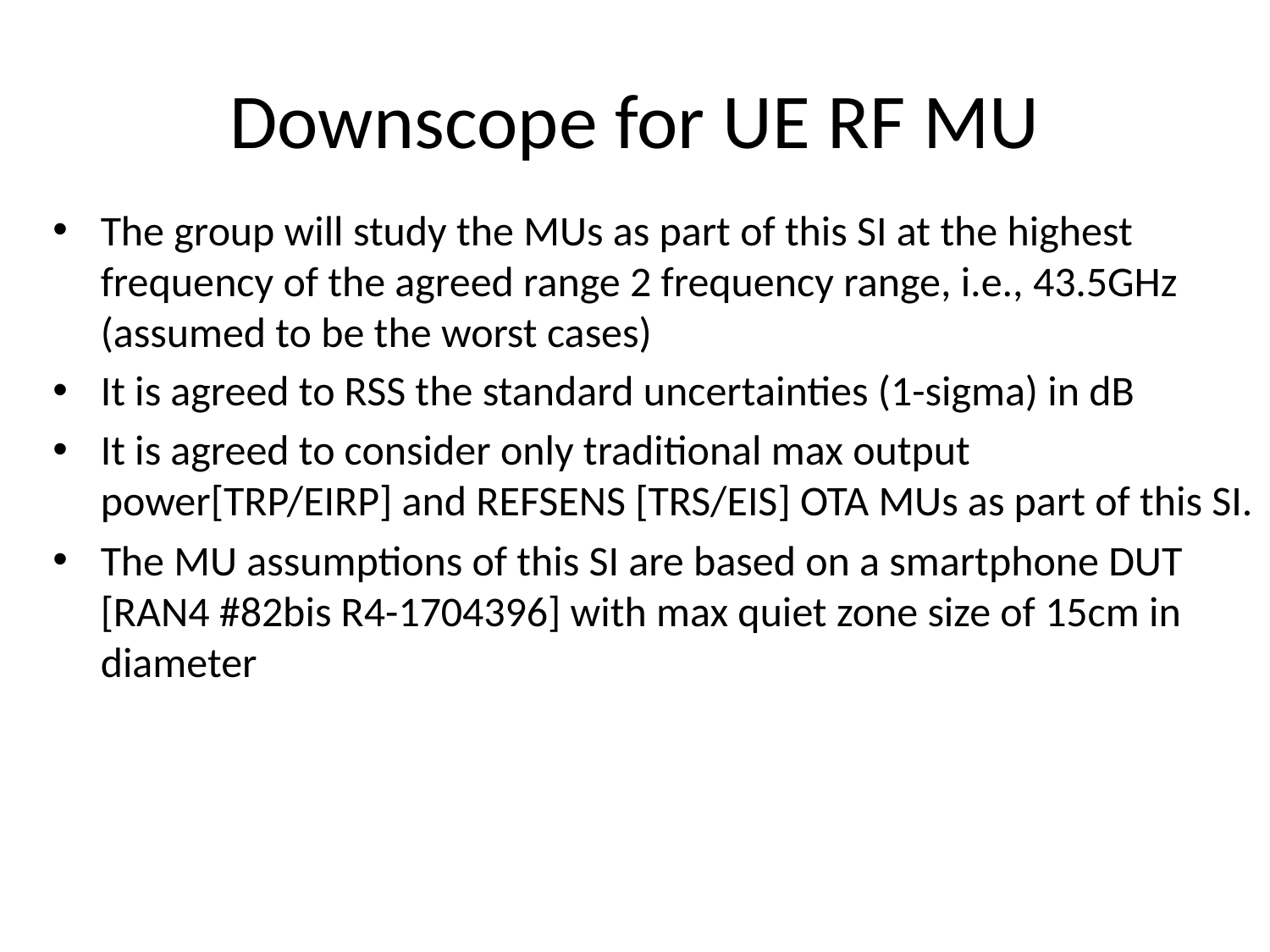

# Downscope for UE RF MU
The group will study the MUs as part of this SI at the highest frequency of the agreed range 2 frequency range, i.e., 43.5GHz (assumed to be the worst cases)
It is agreed to RSS the standard uncertainties (1-sigma) in dB
It is agreed to consider only traditional max output power[TRP/EIRP] and REFSENS [TRS/EIS] OTA MUs as part of this SI.
The MU assumptions of this SI are based on a smartphone DUT [RAN4 #82bis R4-1704396] with max quiet zone size of 15cm in diameter